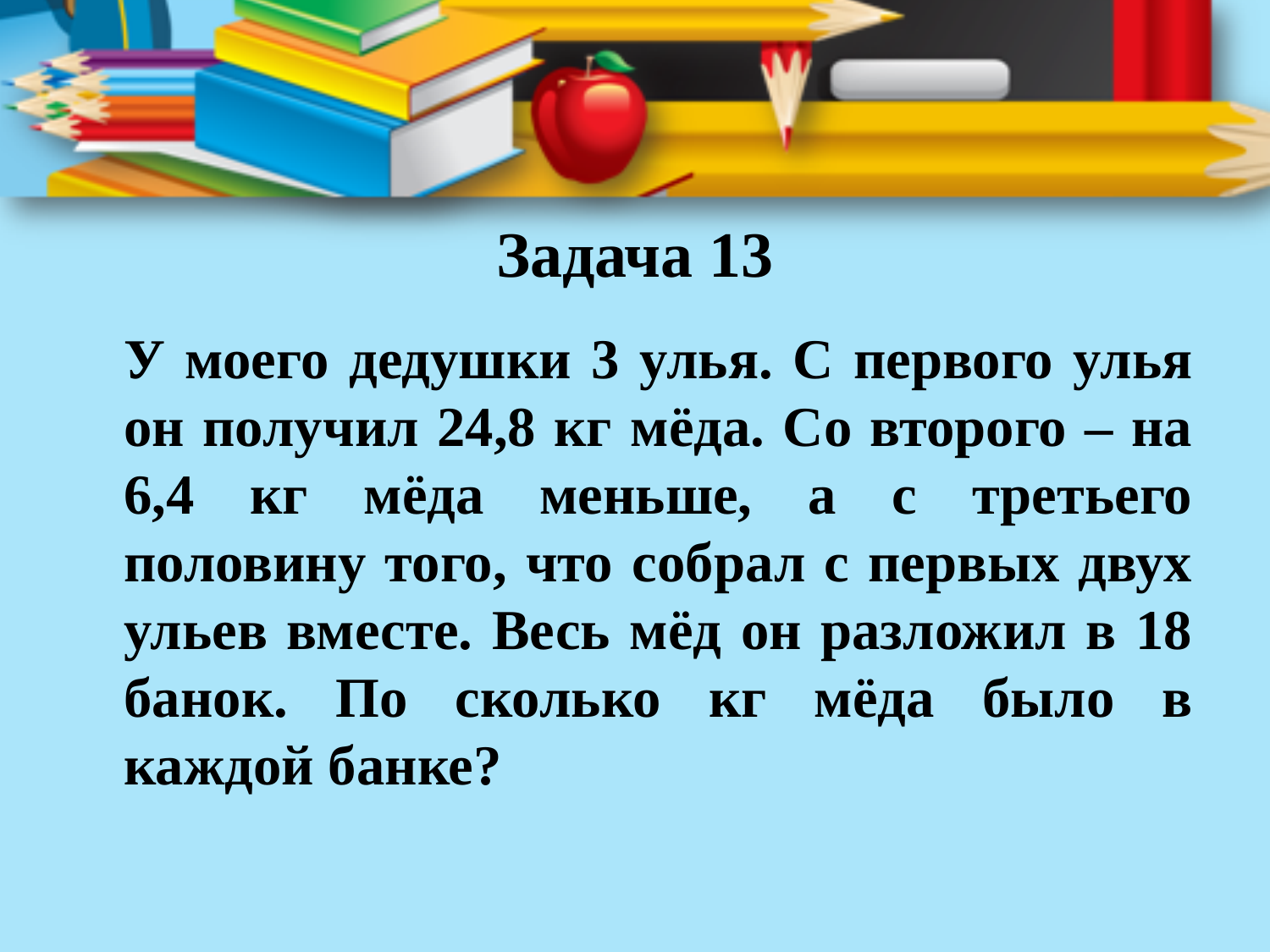

# Задача 13
	У моего дедушки 3 улья. С первого улья он получил 24,8 кг мёда. Со второго – на 6,4 кг мёда меньше, а с третьего половину того, что собрал с первых двух ульев вместе. Весь мёд он разложил в 18 банок. По сколько кг мёда было в каждой банке?